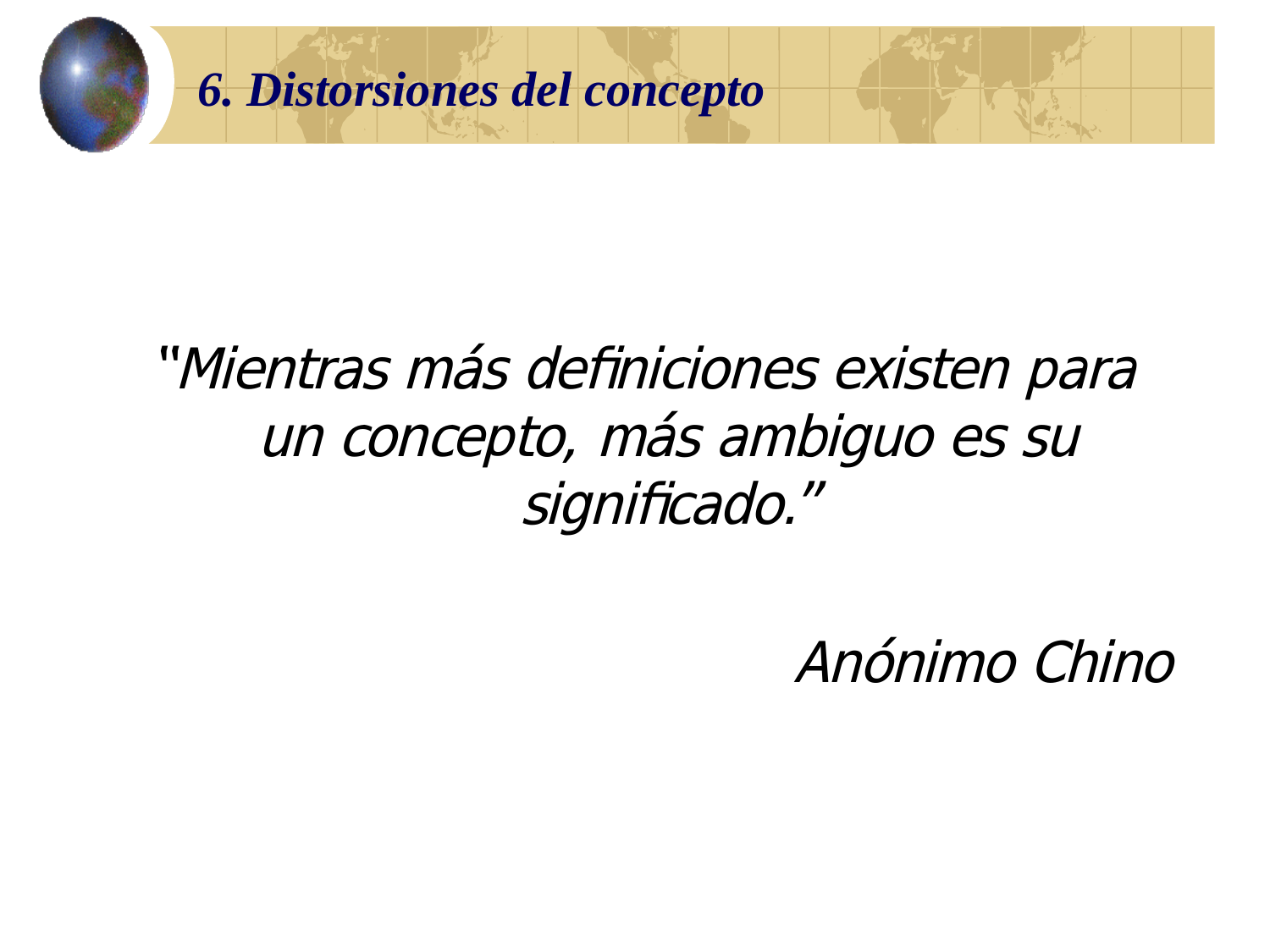

# 6. Distorsiones del concepto
“Mientras más definiciones existen para un concepto, más ambiguo es su significado.”

Anónimo Chino